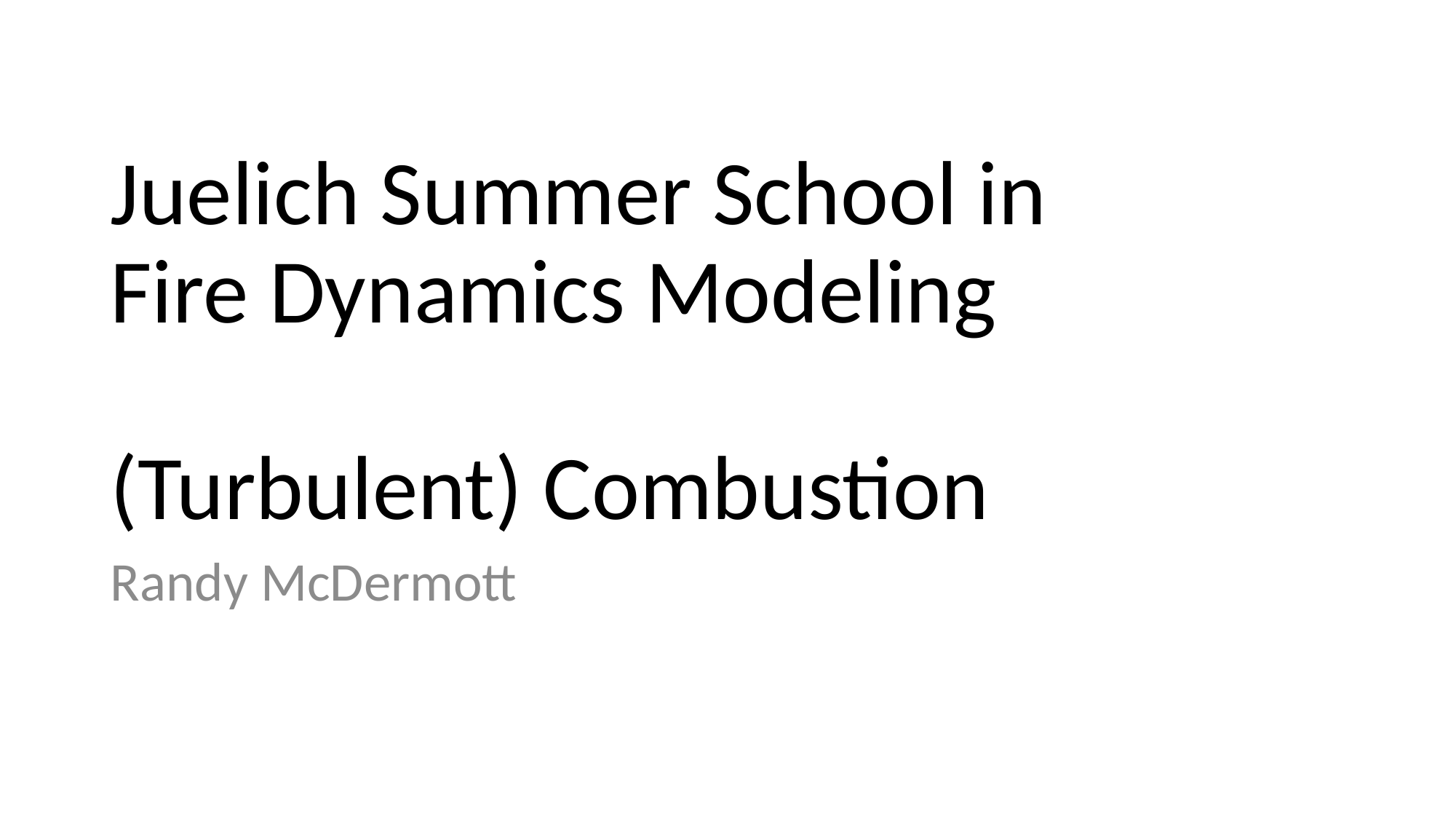

# Juelich Summer School in Fire Dynamics Modeling (Turbulent) Combustion
Randy McDermott